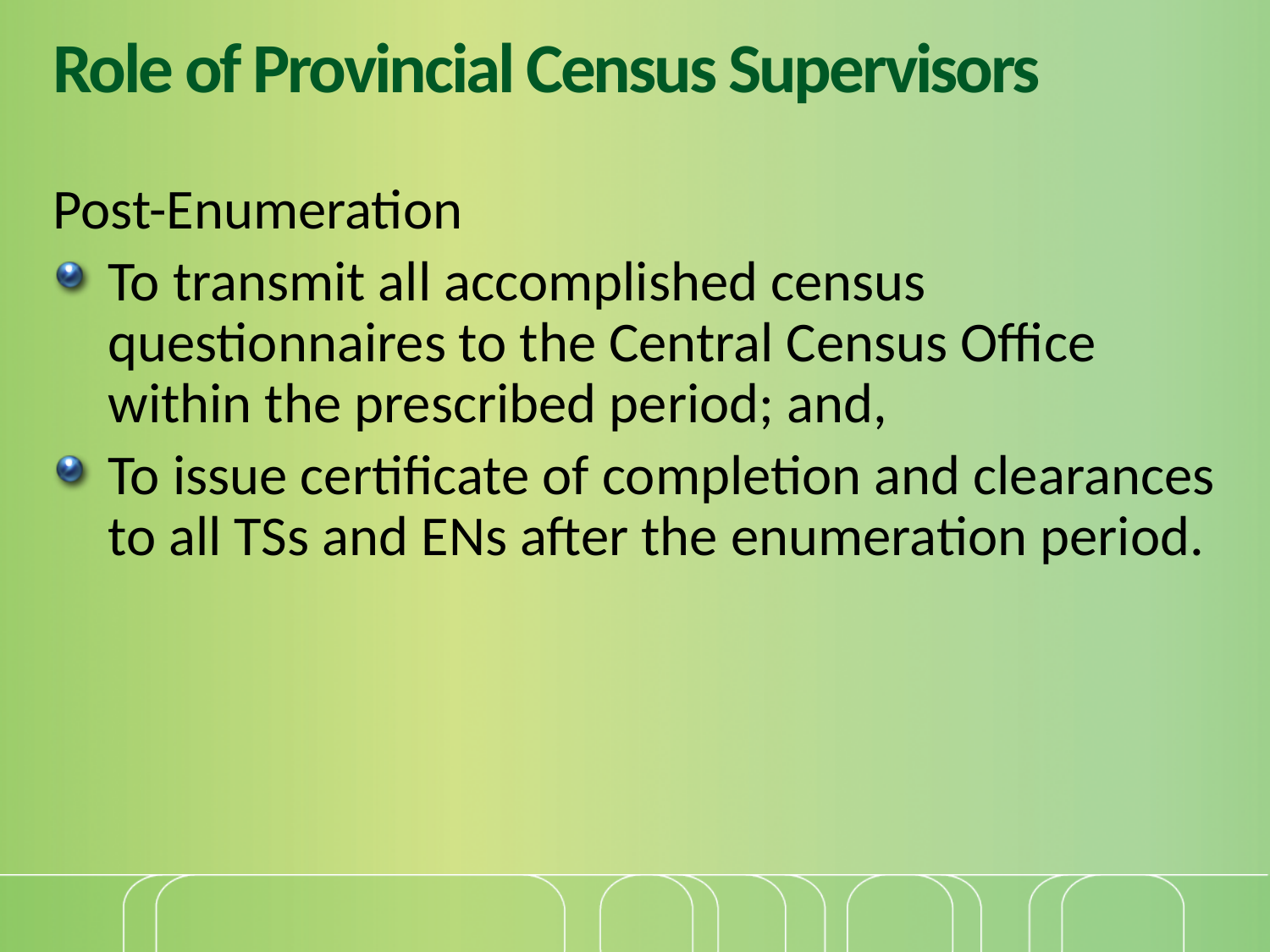

# Role of Provincial Census Supervisors
Post-Enumeration
To transmit all accomplished census questionnaires to the Central Census Office within the prescribed period; and,
To issue certificate of completion and clearances to all TSs and ENs after the enumeration period.